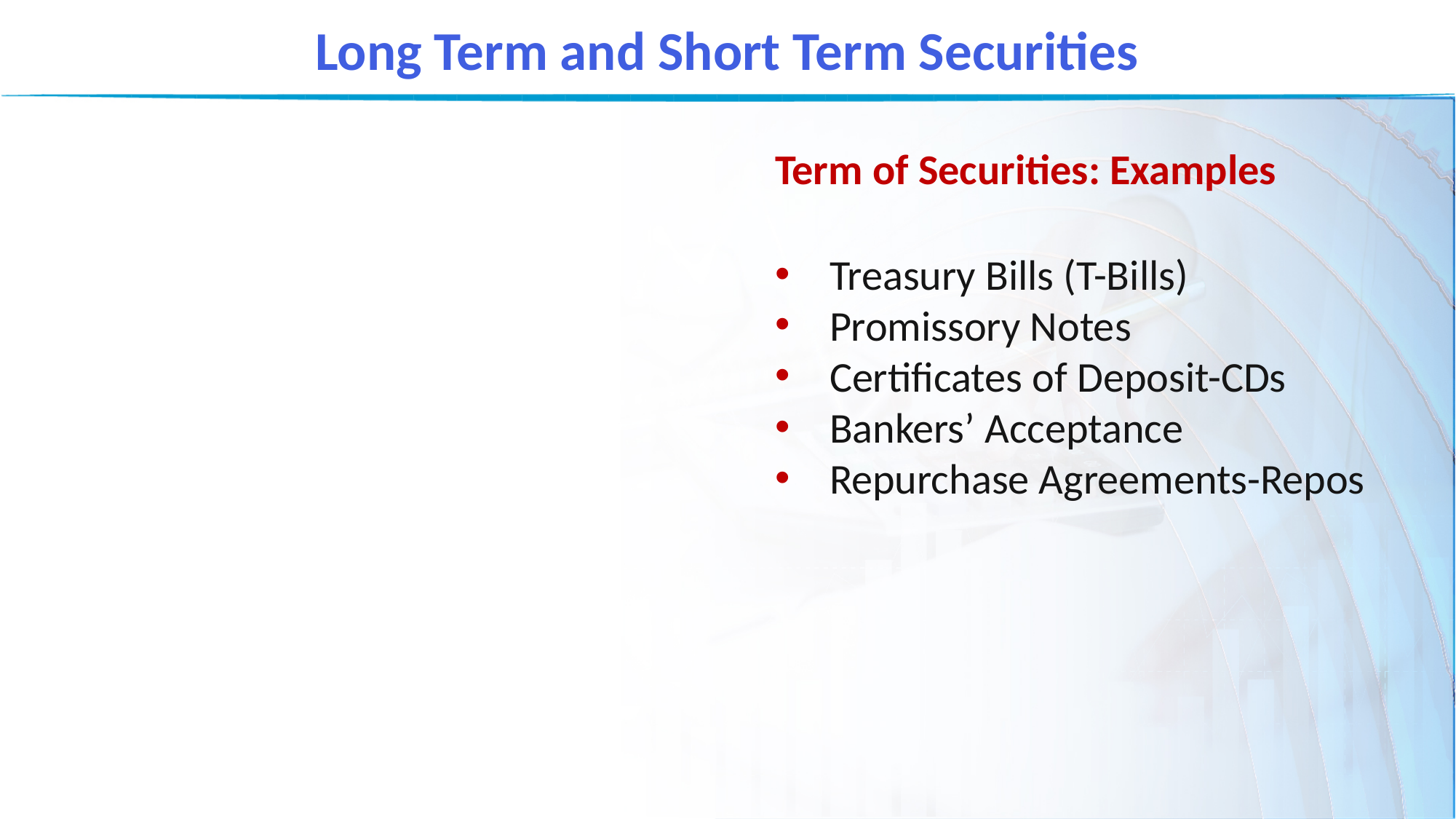

Long Term and Short Term Securities
Term of Securities: Examples

Treasury Bills (T-Bills)
Promissory Notes
Certificates of Deposit-CDs
Bankers’ Acceptance
Repurchase Agreements-Repos